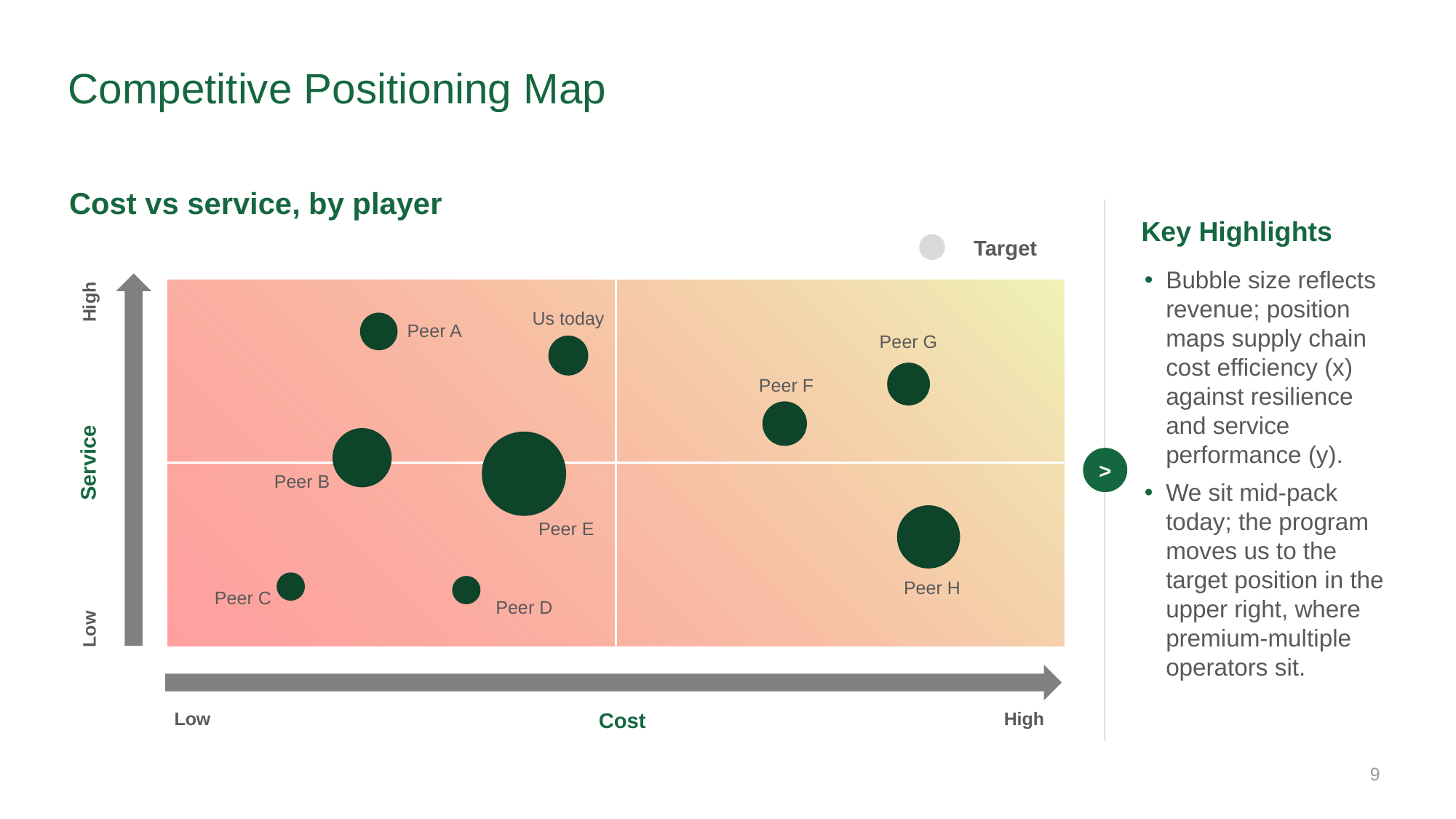

# Competitive Positioning Map
Cost vs service, by player
Key Highlights
Target

Bubble size reflects revenue; position maps supply chain cost efficiency (x) against resilience and service performance (y).
We sit mid-pack today; the program moves us to the target position in the upper right, where premium-multiple operators sit.

High
Us today

Peer A
Peer G

Peer F

Service
>
Peer B

Peer E
Peer H

Peer C
Peer D
Low

Low
Cost
High
9